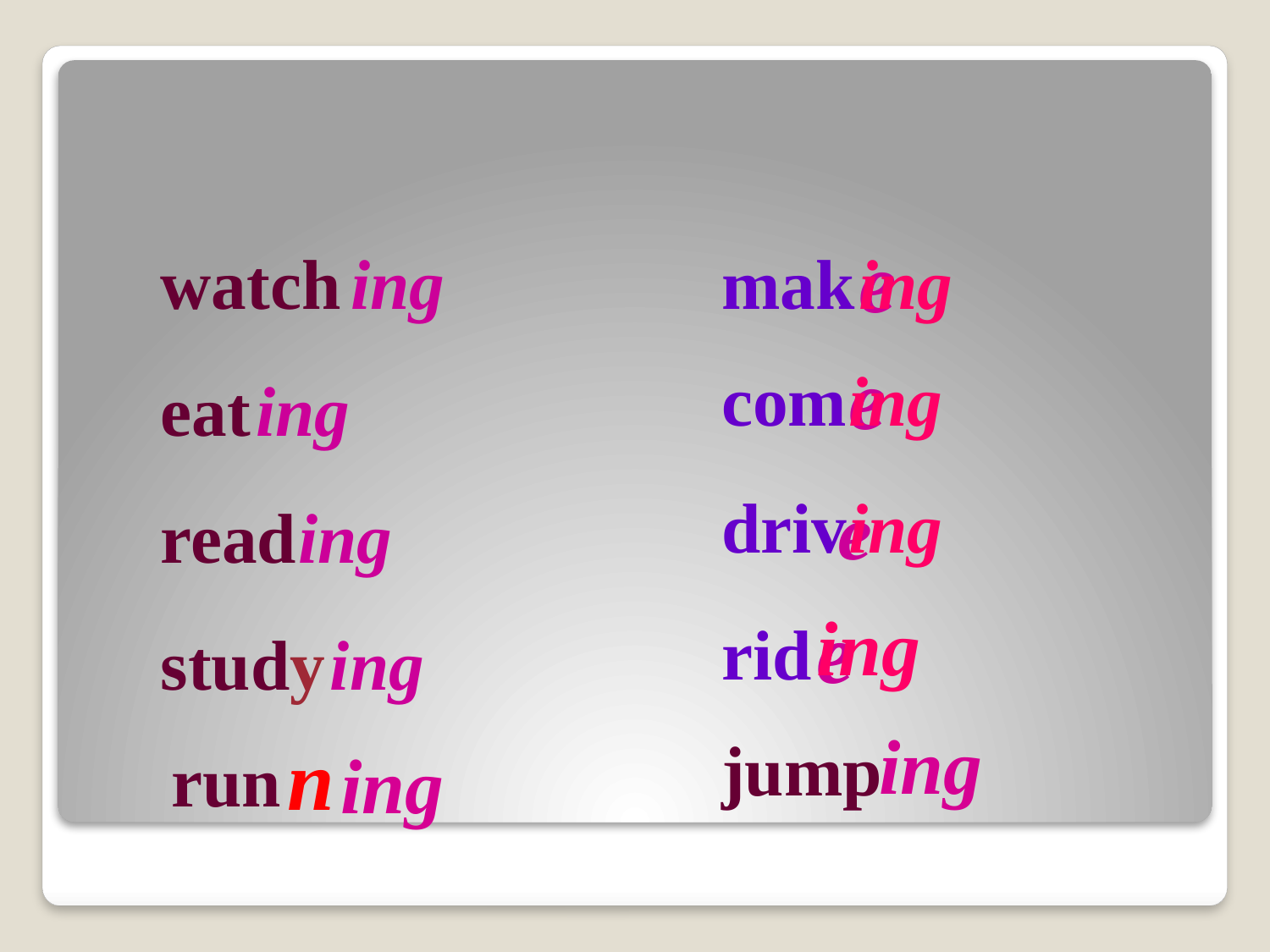

e
watch
ing
mak
ing
e
com
ing
eat
ing
driv
e
ing
read
ing
e
ing
rid
study
ing
ing
n
jump
run
ing